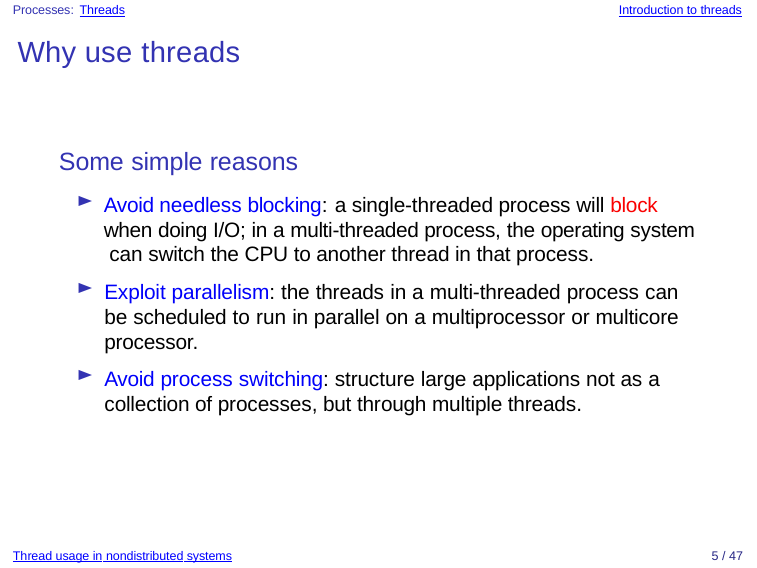

Processes: Threads
Introduction to threads
Why use threads
Some simple reasons
Avoid needless blocking: a single-threaded process will block  when doing I/O; in a multi-threaded process, the operating system  can switch the CPU to another thread in that process.
Exploit parallelism: the threads in a multi-threaded process can  be scheduled to run in parallel on a multiprocessor or multicore  processor.
Avoid process switching: structure large applications not as a  collection of processes, but through multiple threads.
Thread usage in nondistributed systems
5 / 47